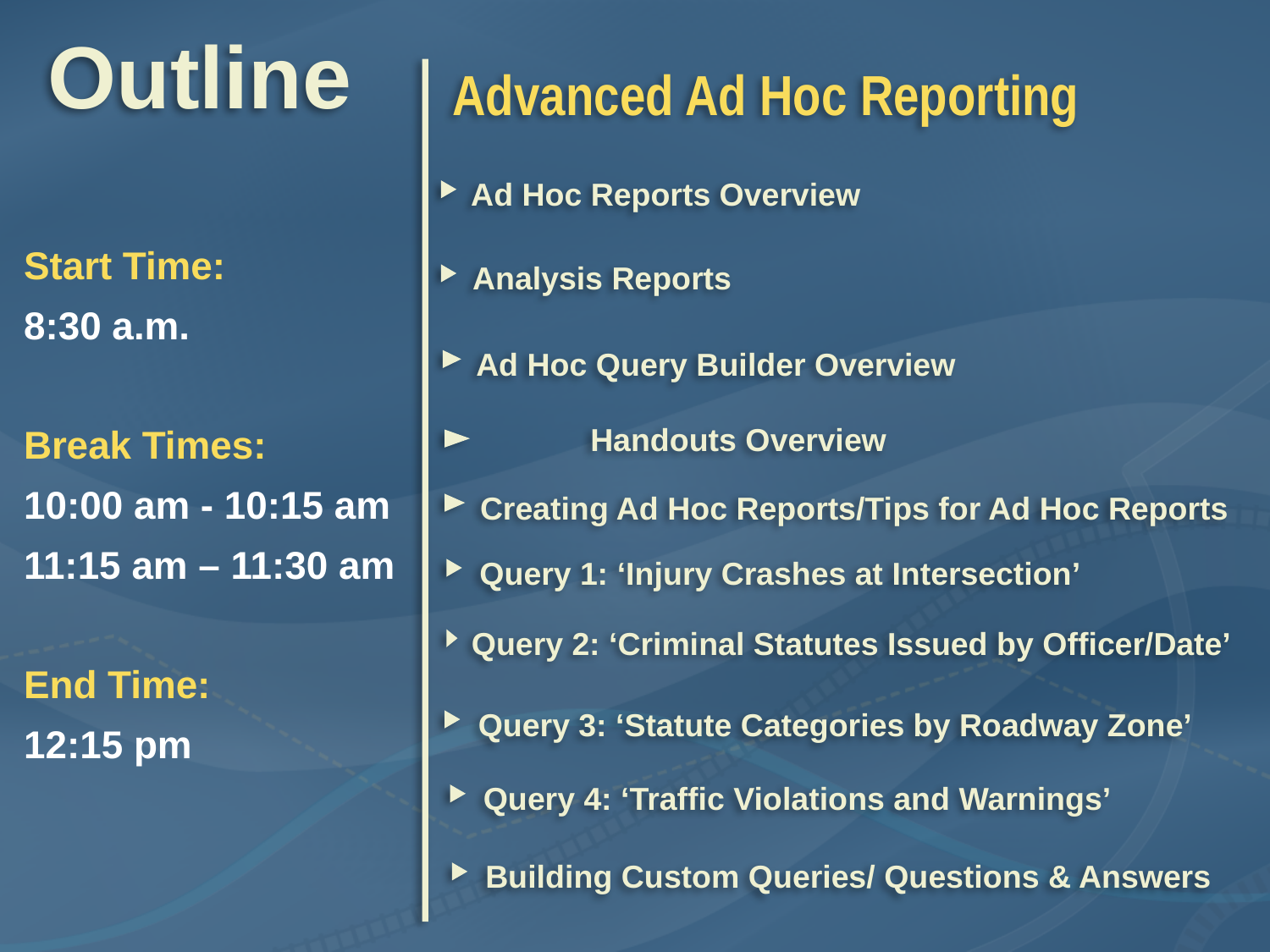

# Outline

Advanced Ad Hoc Reporting
Ad Hoc Reports Overview

Start Time:
8:30 a.m.

Break Times:
10:00 am - 10:15 am
11:15 am – 11:30 am

End Time:
12:15 pm
Analysis Reports

Ad Hoc Query Builder Overview

Handouts Overview

Creating Ad Hoc Reports/Tips for Ad Hoc Reports

Query 1: ‘Injury Crashes at Intersection’

Query 2: ‘Criminal Statutes Issued by Officer/Date’

Query 3: ‘Statute Categories by Roadway Zone’

Query 4: ‘Traffic Violations and Warnings’

Building Custom Queries/ Questions & Answers